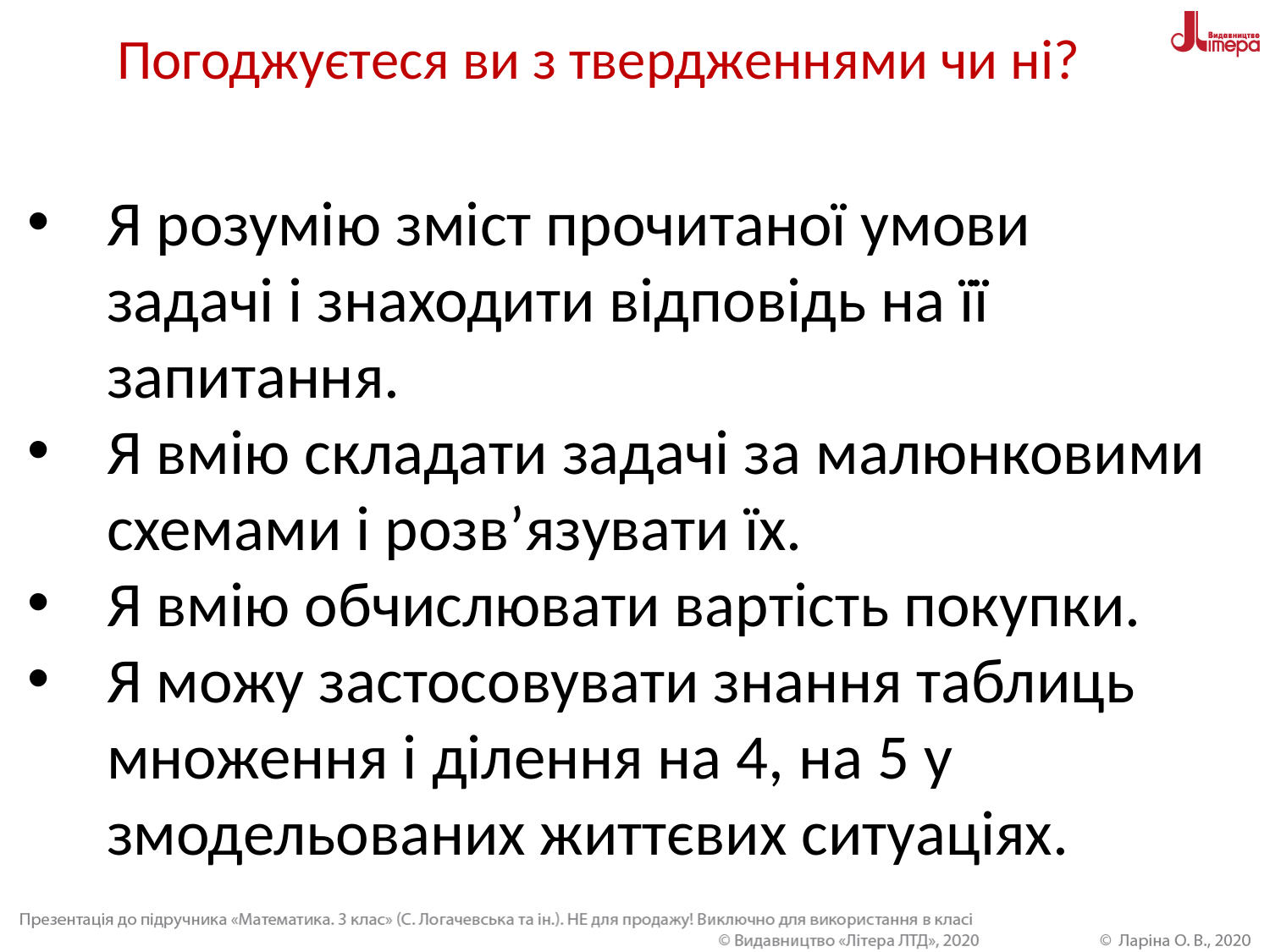

Погоджуєтеся ви з твердженнями чи ні?
Я розумію зміст прочитаної умови задачі і знаходити відповідь на її запитання.
Я вмію складати задачі за малюнковими схемами і розв’язувати їх.
Я вмію обчислювати вартість покупки.
Я можу застосовувати знання таблиць множення і ділення на 4, на 5 у змодельованих життєвих ситуаціях.